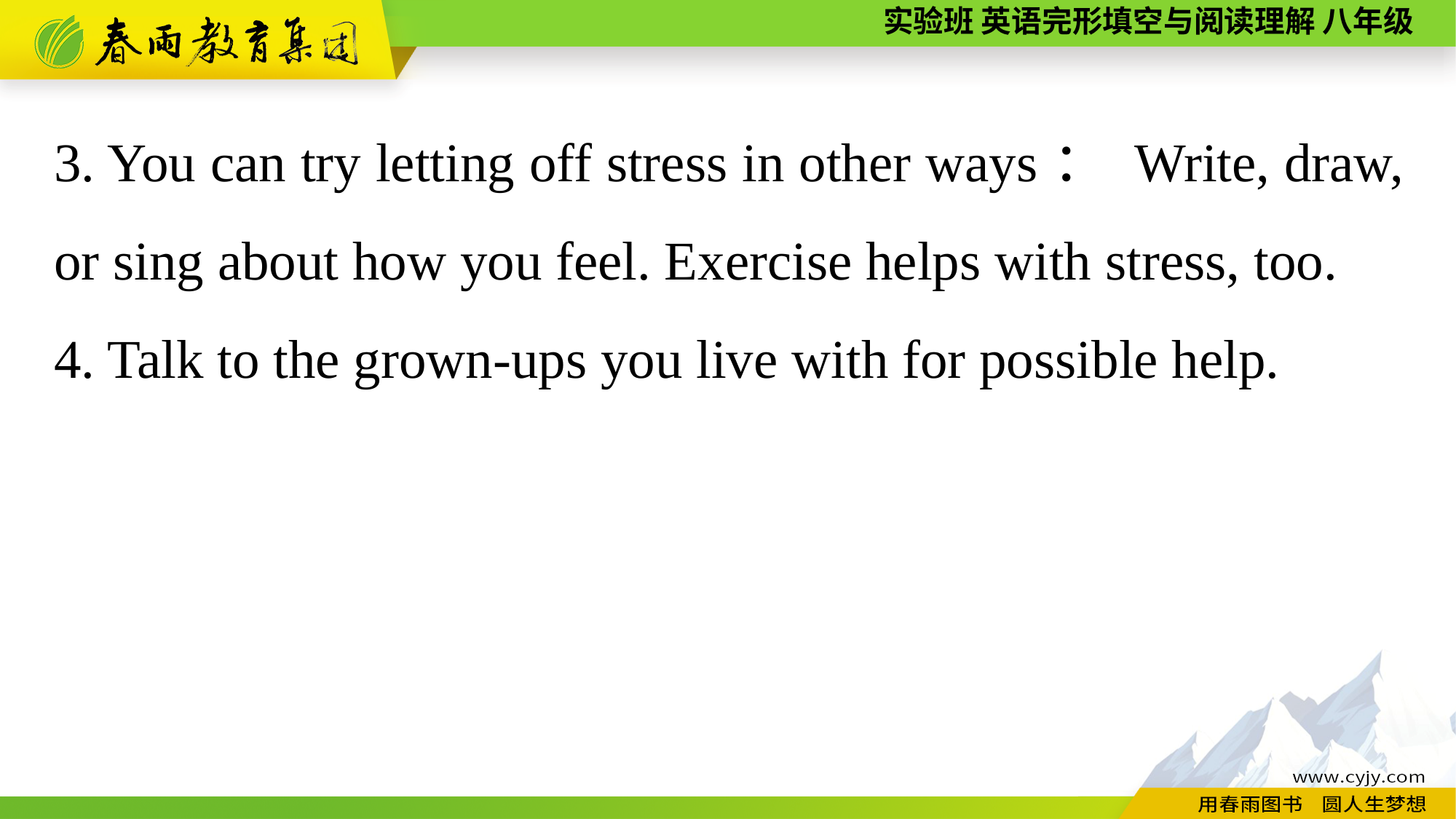

3. You can try letting off stress in other ways： Write, draw, or sing about how you feel. Exercise helps with stress, too.
4. Talk to the grown-ups you live with for possible help.